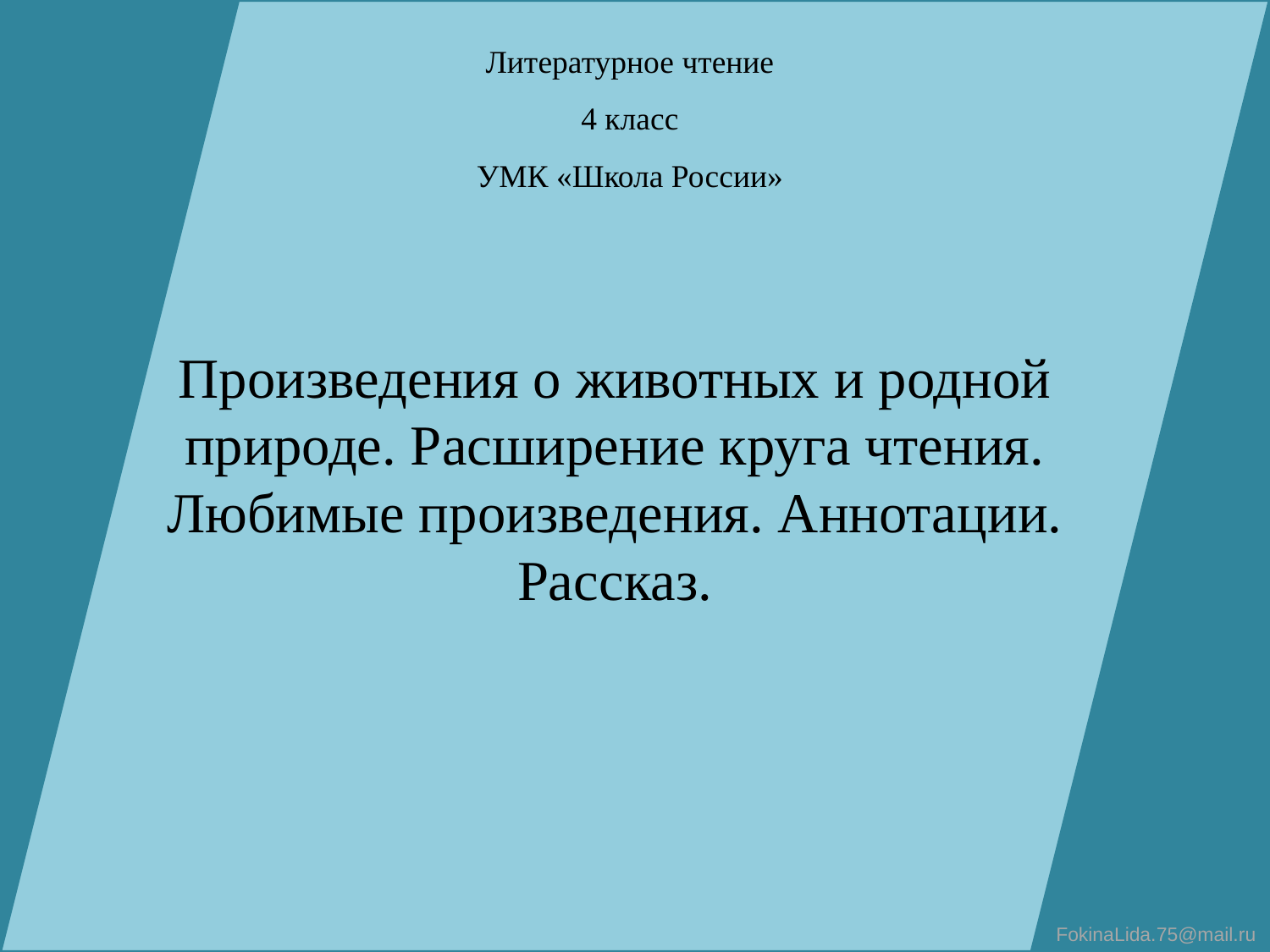

Литературное чтение
4 класс
УМК «Школа России»
Произведения о животных и родной природе. Расширение круга чтения. Любимые произведения. Аннотации. Рассказ.